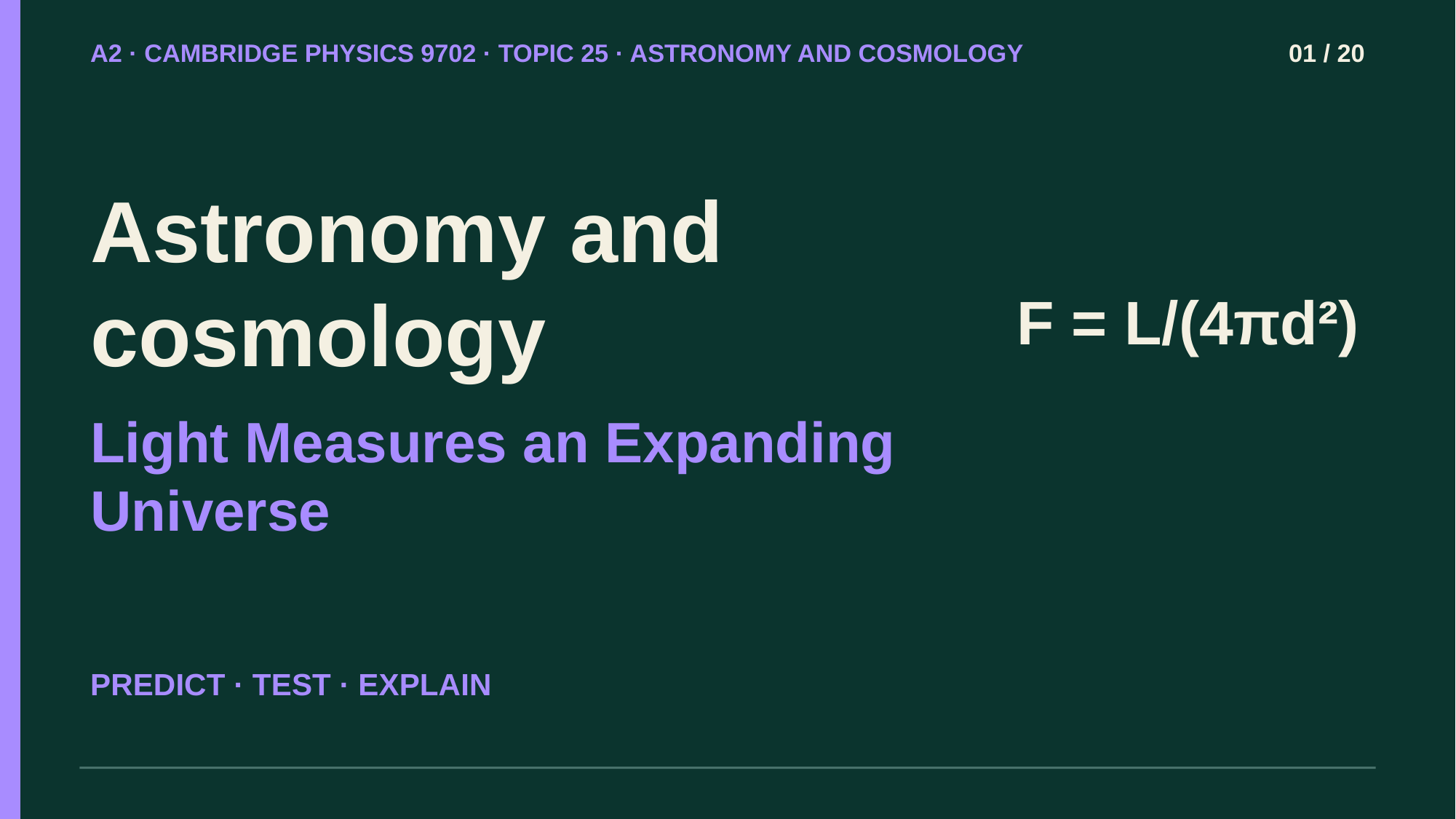

A2 · CAMBRIDGE PHYSICS 9702 · TOPIC 25 · ASTRONOMY AND COSMOLOGY
01 / 20
Astronomy and cosmology
F = L/(4πd²)
Light Measures an Expanding Universe
PREDICT · TEST · EXPLAIN